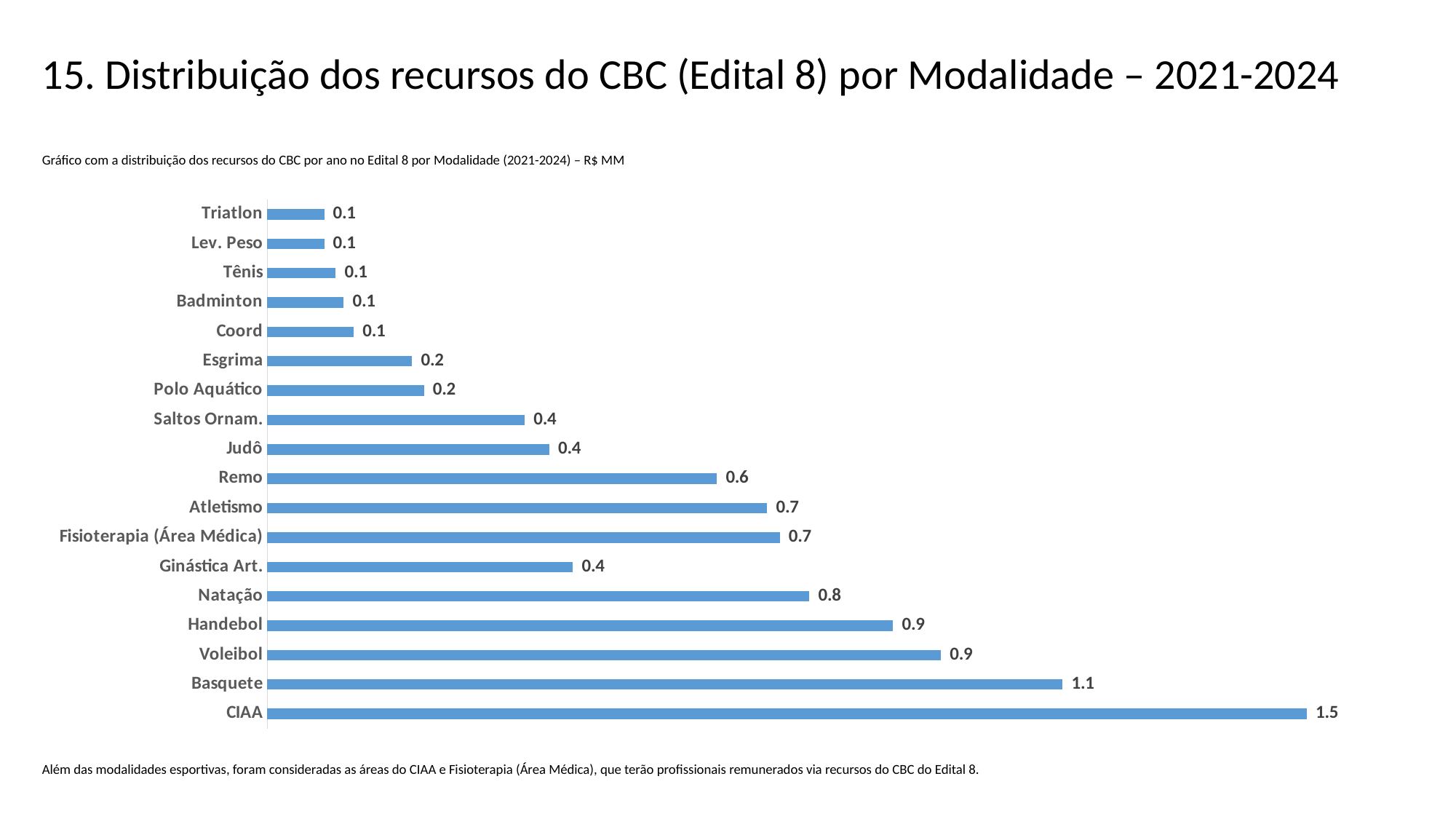

15. Distribuição dos recursos do CBC (Edital 8) por Modalidade – 2021-2024
Gráfico com a distribuição dos recursos do CBC por ano no Edital 8 por Modalidade (2021-2024) – R$ MM

### Chart

| Category |  |
|---|---|
| CIAA | 1.4612245566666666 |
| Basquete | 1.1181449300000001 |
| Voleibol | 0.9470415999999999 |
| Handebol | 0.8796550299999999 |
| Natação | 0.76211568 |
| Ginástica Art. | 0.42948552999999995 |
| Fisioterapia (Área Médica) | 0.7205 |
| Atletismo | 0.7028593066666666 |
| Remo | 0.6320509933333334 |
| Judô | 0.39639552 |
| Saltos Ornam. | 0.36182278 |
| Polo Aquático | 0.22026568 |
| Esgrima | 0.20351359 |
| Coord | 0.12153731999999999 |
| Badminton | 0.10729497 |
| Tênis | 0.096 |
| Lev. Peso | 0.08 |
| Triatlon | 0.08 |
Além das modalidades esportivas, foram consideradas as áreas do CIAA e Fisioterapia (Área Médica), que terão profissionais remunerados via recursos do CBC do Edital 8.